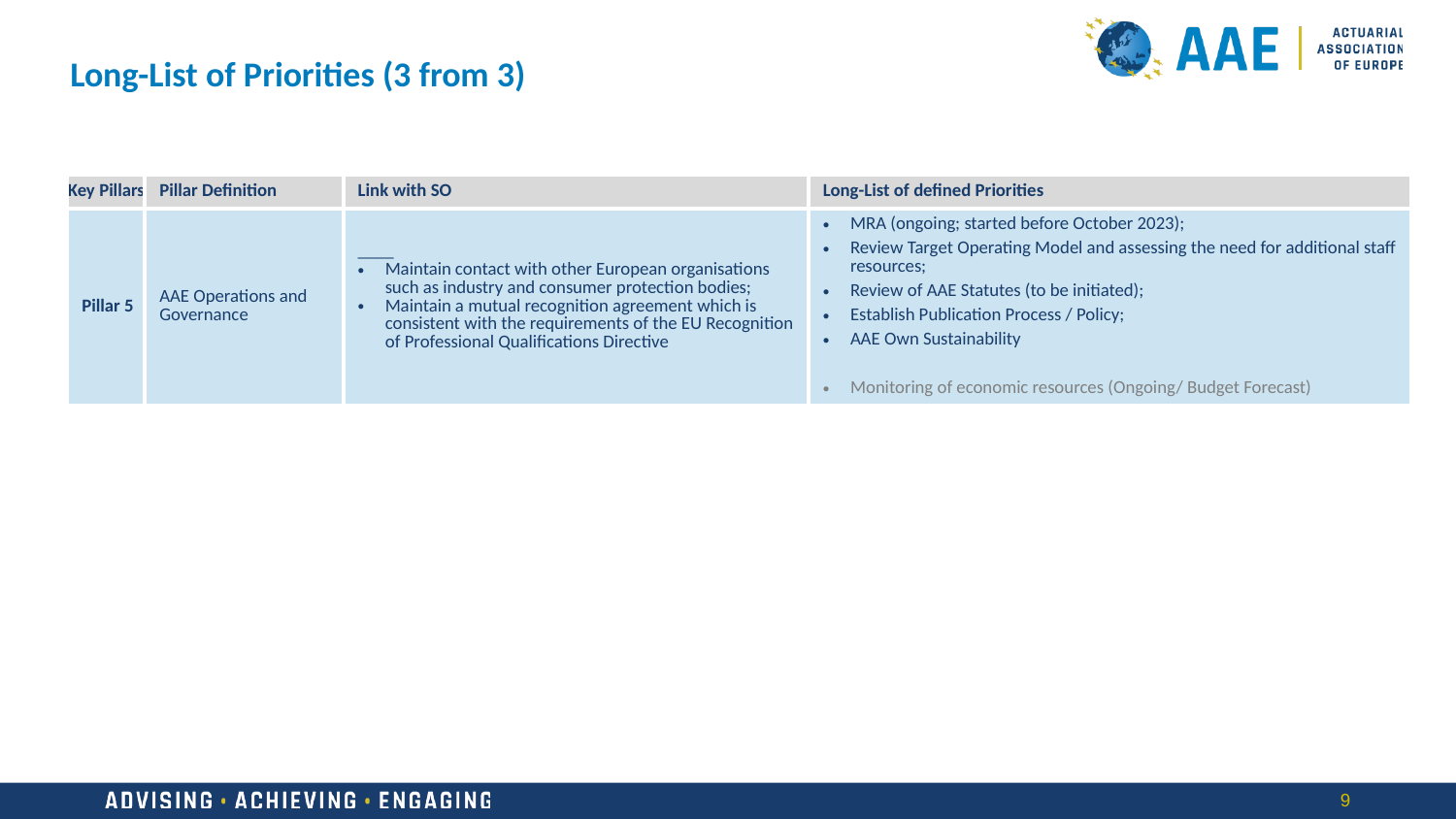

Long-List of Priorities (3 from 3)
| Key Pillars | Pillar Definition | Link with SO | Long-List of defined Priorities |
| --- | --- | --- | --- |
| Pillar 5 | AAE Operations and Governance | \_\_\_\_ Maintain contact with other European organisations such as industry and consumer protection bodies; Maintain a mutual recognition agreement which is consistent with the requirements of the EU Recognition of Professional Qualifications Directive | MRA (ongoing; started before October 2023); Review Target Operating Model and assessing the need for additional staff resources; Review of AAE Statutes (to be initiated); Establish Publication Process / Policy; AAE Own Sustainability Monitoring of economic resources (Ongoing/ Budget Forecast) |
9